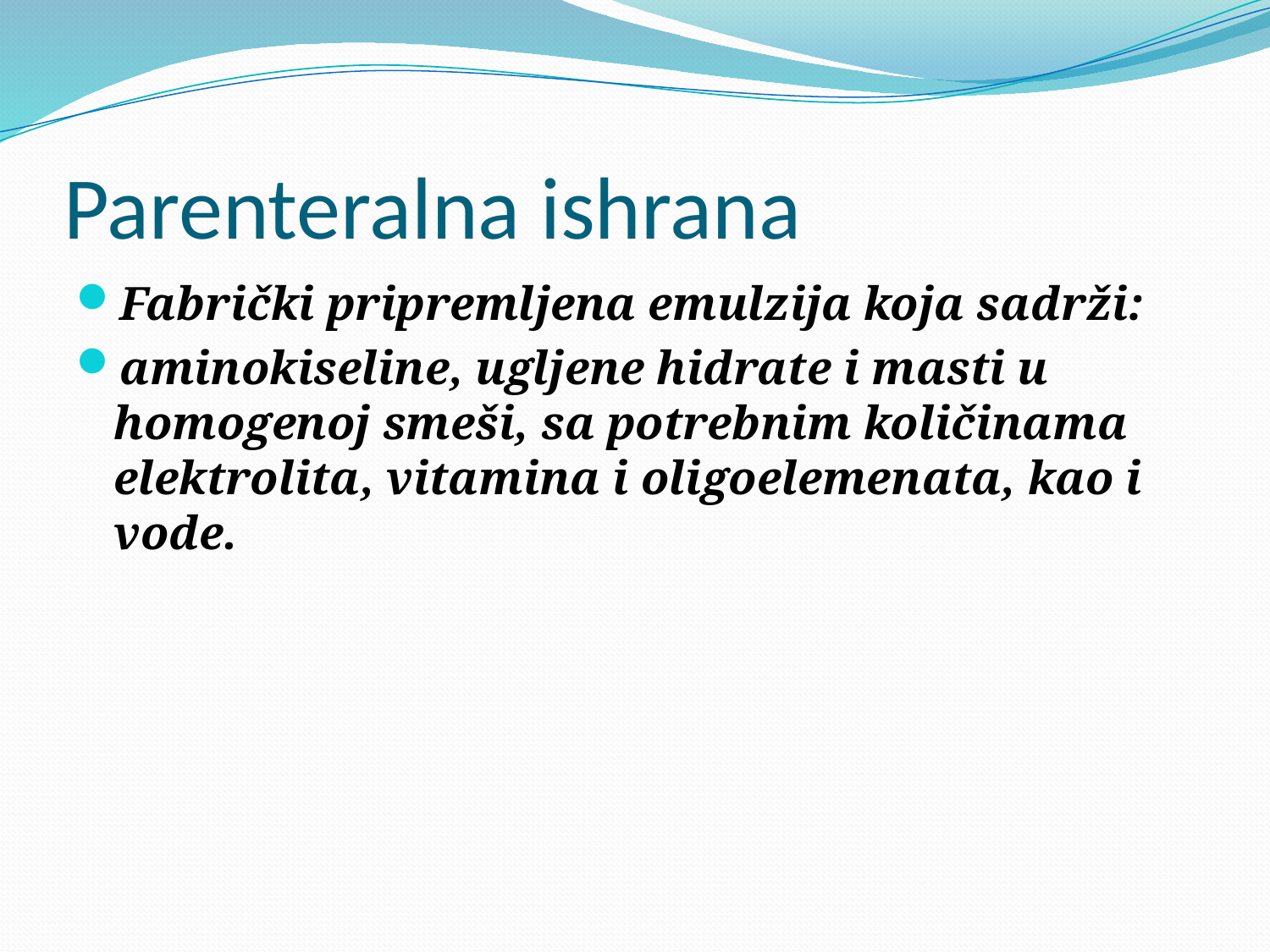

# Parenteralna ishrana
Fabrički pripremljena emulzija koja sadrži:
aminokiseline, ugljene hidrate i masti u homogenoj smeši, sa potrebnim količinama elektrolita, vitamina i oligoelemenata, kao i vode.